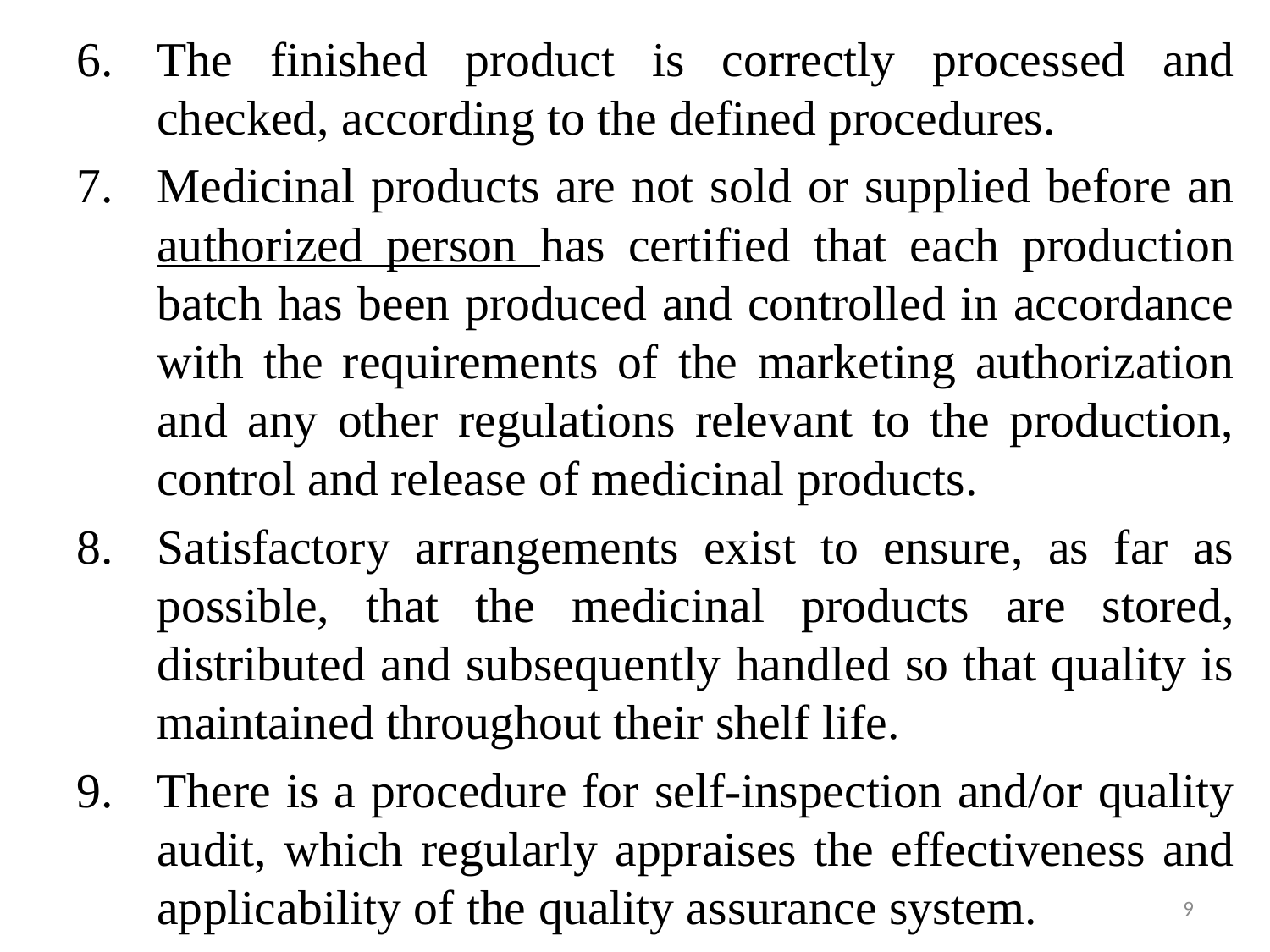

The finished product is correctly processed and checked, according to the defined procedures.
Medicinal products are not sold or supplied before an authorized person has certified that each production batch has been produced and controlled in accordance with the requirements of the marketing authorization and any other regulations relevant to the production, control and release of medicinal products.
Satisfactory arrangements exist to ensure, as far as possible, that the medicinal products are stored, distributed and subsequently handled so that quality is maintained throughout their shelf life.
There is a procedure for self-inspection and/or quality audit, which regularly appraises the effectiveness and applicability of the quality assurance system.
9